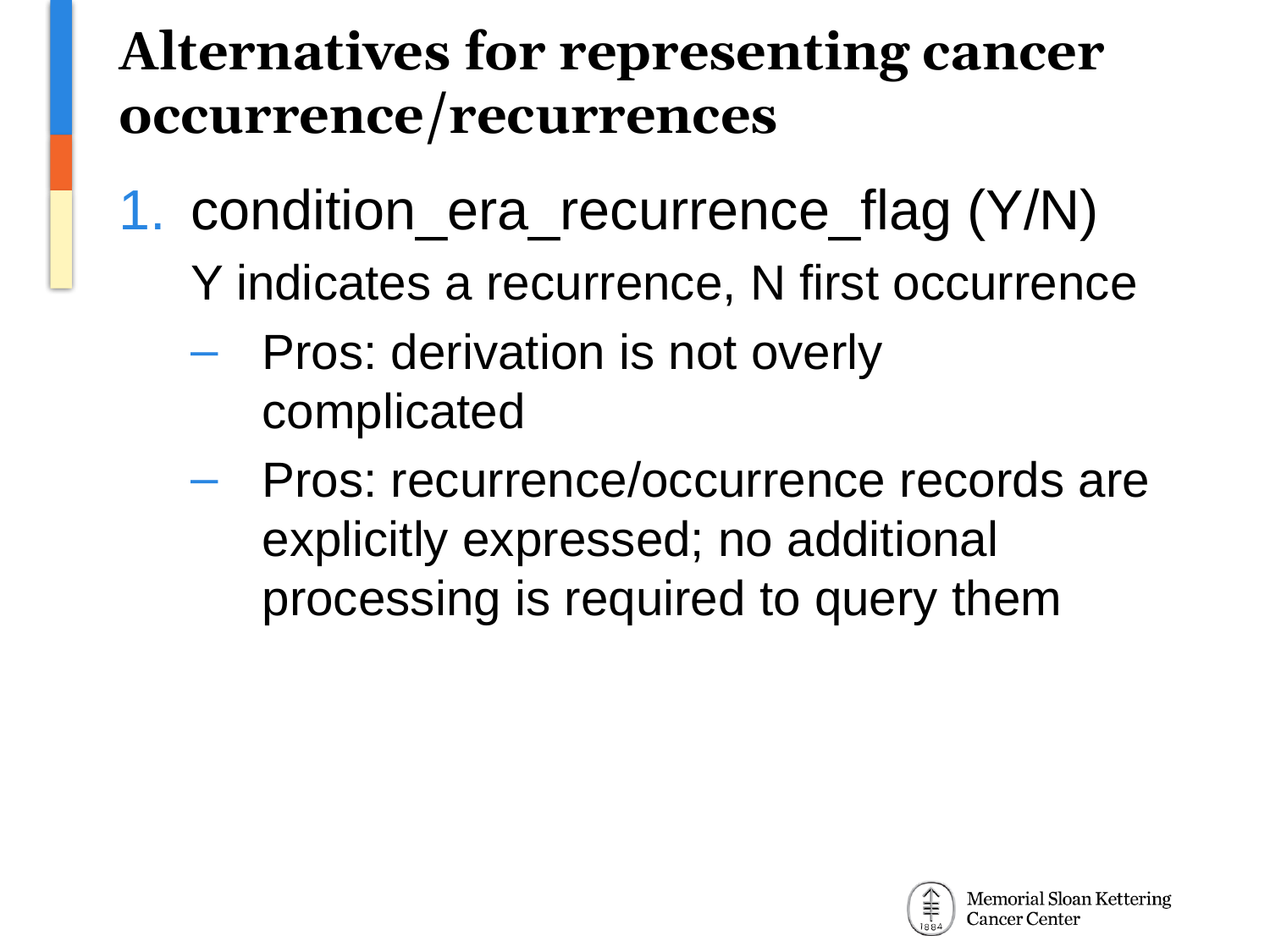

# Alternatives for representing cancer occurrence/recurrences
condition_era_recurrence_flag (Y/N)
Y indicates a recurrence, N first occurrence
Pros: derivation is not overly complicated
Pros: recurrence/occurrence records are explicitly expressed; no additional processing is required to query them